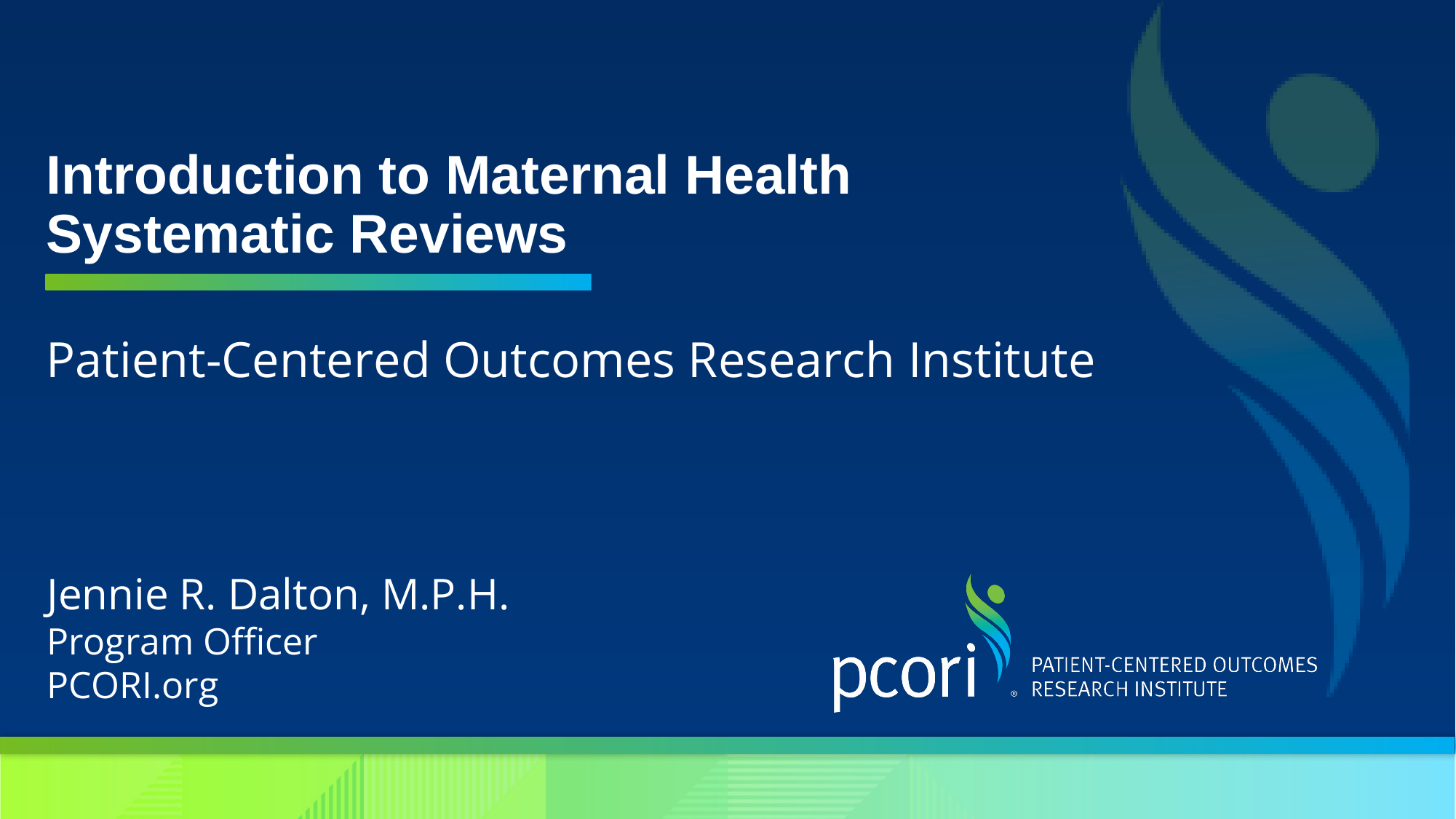

# Introduction to Maternal Health Systematic Reviews
Patient-Centered Outcomes Research Institute
Jennie R. Dalton, M.P.H.
Program Officer
PCORI.org